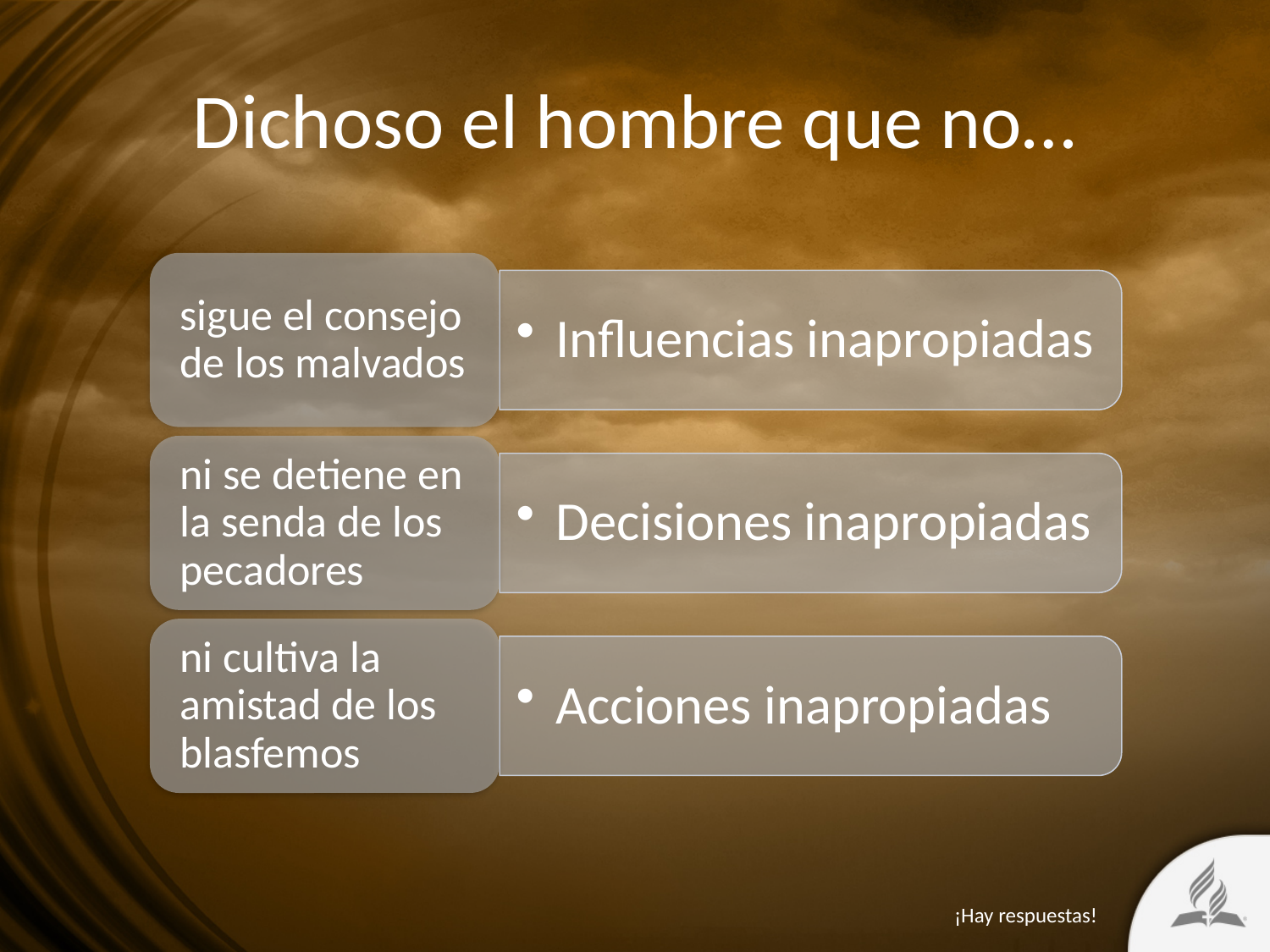

# Dichoso el hombre que no…
Influencias inapropiadas
sigue el consejo de los malvados
Decisiones inapropiadas
ni se detiene en la senda de los pecadores
Acciones inapropiadas
ni cultiva la amistad de los blasfemos
¡Hay respuestas!